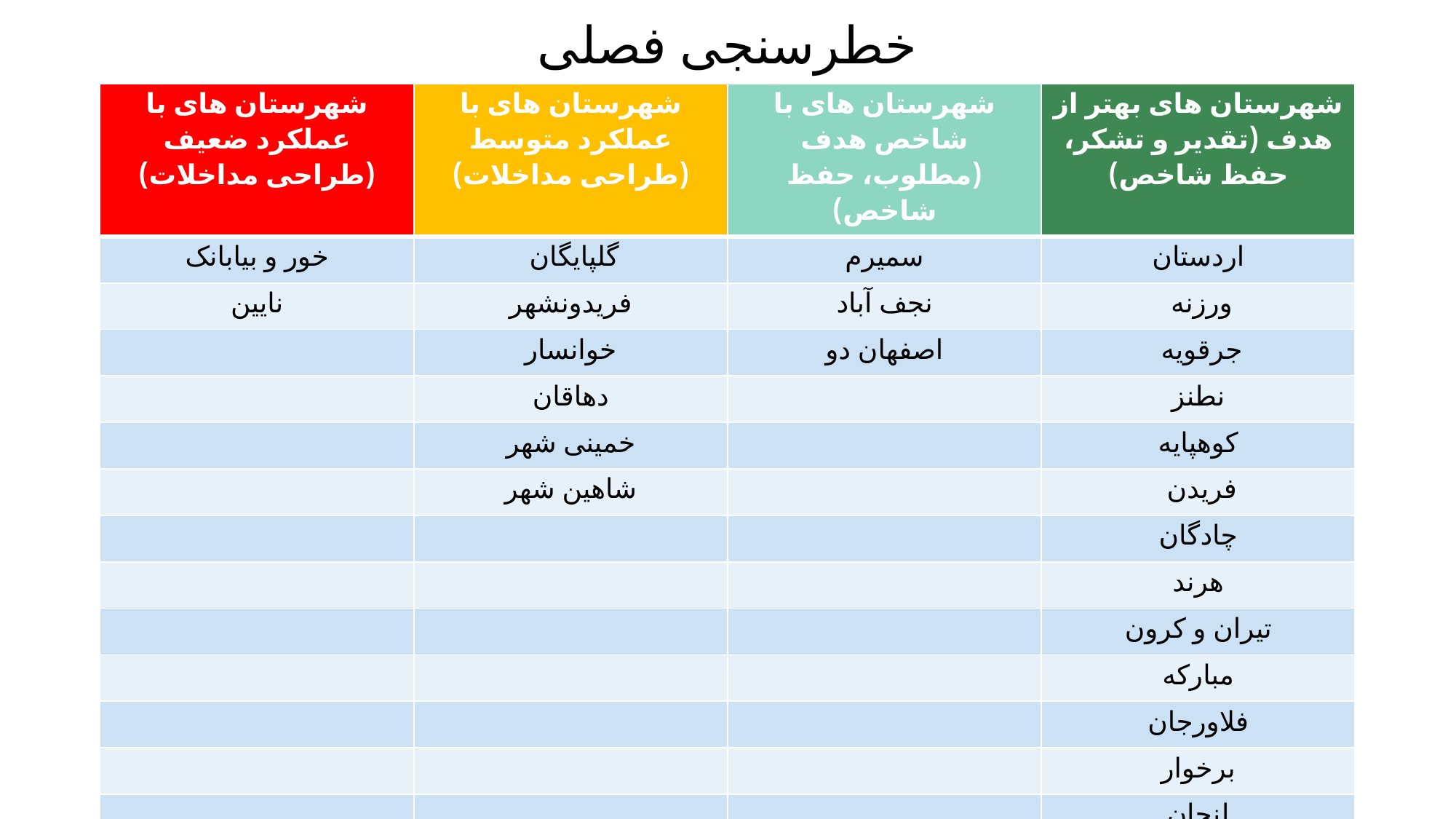

# خطرسنجی فصلی
| شهرستان های با عملکرد ضعیف (طراحی مداخلات) | شهرستان های با عملکرد متوسط (طراحی مداخلات) | شهرستان های با شاخص هدف (مطلوب، حفظ شاخص) | شهرستان های بهتر از هدف (تقدیر و تشکر، حفظ شاخص) |
| --- | --- | --- | --- |
| خور و بیابانک | گلپایگان | سمیرم | اردستان |
| نایین | فریدونشهر | نجف آباد | ورزنه |
|  | خوانسار | اصفهان دو | جرقویه |
|  | دهاقان |  | نطنز |
|  | خمینی شهر |  | کوهپایه |
|  | شاهین شهر |  | فریدن |
|  |  |  | چادگان |
|  |  |  | هرند |
|  |  |  | تیران و کرون |
|  |  |  | مبارکه |
|  |  |  | فلاورجان |
|  |  |  | برخوار |
|  |  |  | لنجان |
|  |  |  | بویین میاندشت |
|  |  |  | شهرضا |
|  |  |  | اصفهان یک |